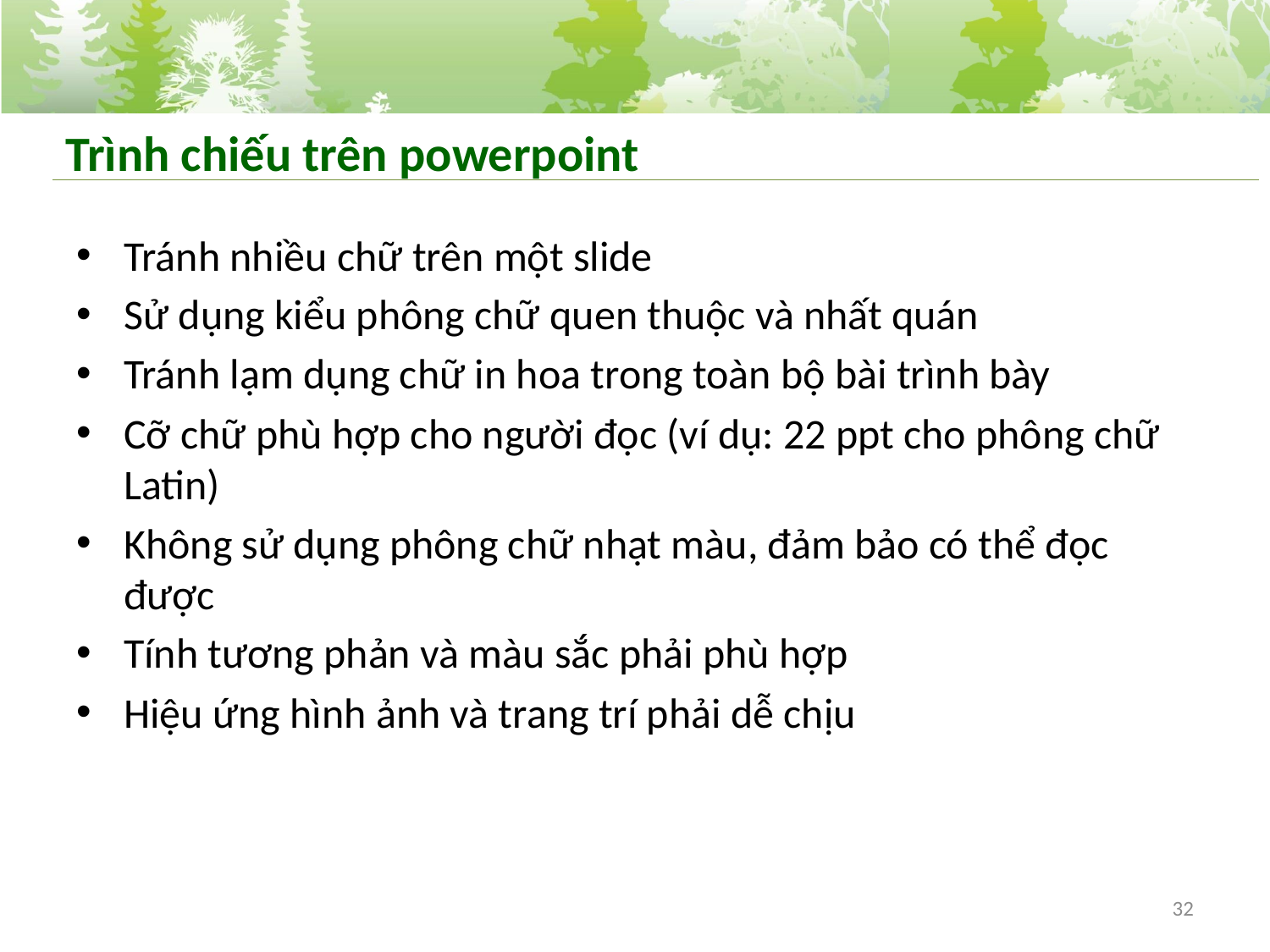

# Trình chiếu trên powerpoint
Tránh nhiều chữ trên một slide
Sử dụng kiểu phông chữ quen thuộc và nhất quán
Tránh lạm dụng chữ in hoa trong toàn bộ bài trình bày
Cỡ chữ phù hợp cho người đọc (ví dụ: 22 ppt cho phông chữ Latin)
Không sử dụng phông chữ nhạt màu, đảm bảo có thể đọc được
Tính tương phản và màu sắc phải phù hợp
Hiệu ứng hình ảnh và trang trí phải dễ chịu

32